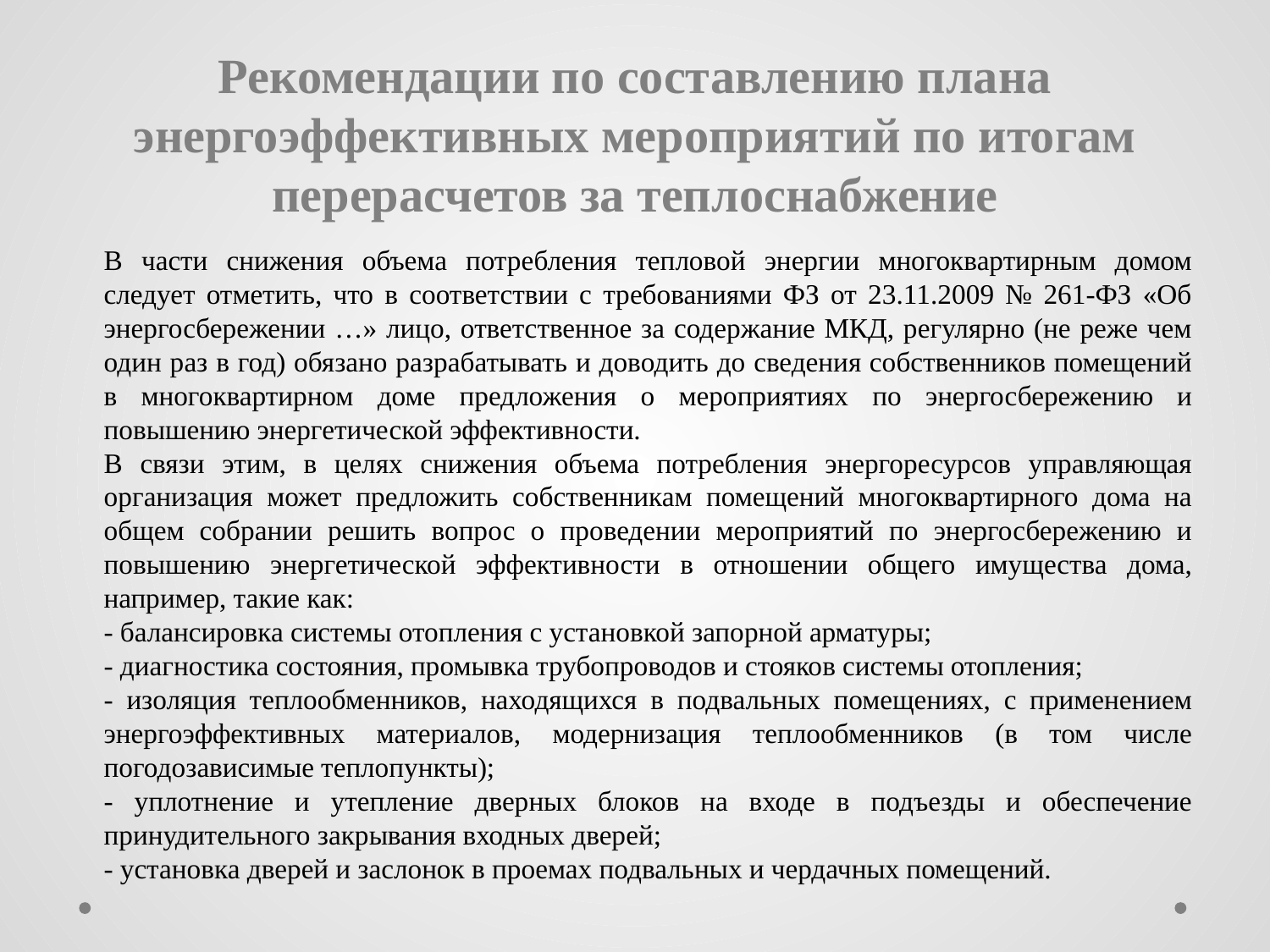

# Рекомендации по составлению плана энергоэффективных мероприятий по итогам перерасчетов за теплоснабжение
В части снижения объема потребления тепловой энергии многоквартирным домом следует отметить, что в соответствии с требованиями ФЗ от 23.11.2009 № 261-ФЗ «Об энергосбережении …» лицо, ответственное за содержание МКД, регулярно (не реже чем один раз в год) обязано разрабатывать и доводить до сведения собственников помещений в многоквартирном доме предложения о мероприятиях по энергосбережению и повышению энергетической эффективности.
В связи этим, в целях снижения объема потребления энергоресурсов управляющая организация может предложить собственникам помещений многоквартирного дома на общем собрании решить вопрос о проведении мероприятий по энергосбережению и повышению энергетической эффективности в отношении общего имущества дома, например, такие как:
- балансировка системы отопления с установкой запорной арматуры;
- диагностика состояния, промывка трубопроводов и стояков системы отопления;
- изоляция теплообменников, находящихся в подвальных помещениях, с применением энергоэффективных материалов, модернизация теплообменников (в том числе погодозависимые теплопункты);
- уплотнение и утепление дверных блоков на входе в подъезды и обеспечение принудительного закрывания входных дверей;
- установка дверей и заслонок в проемах подвальных и чердачных помещений.